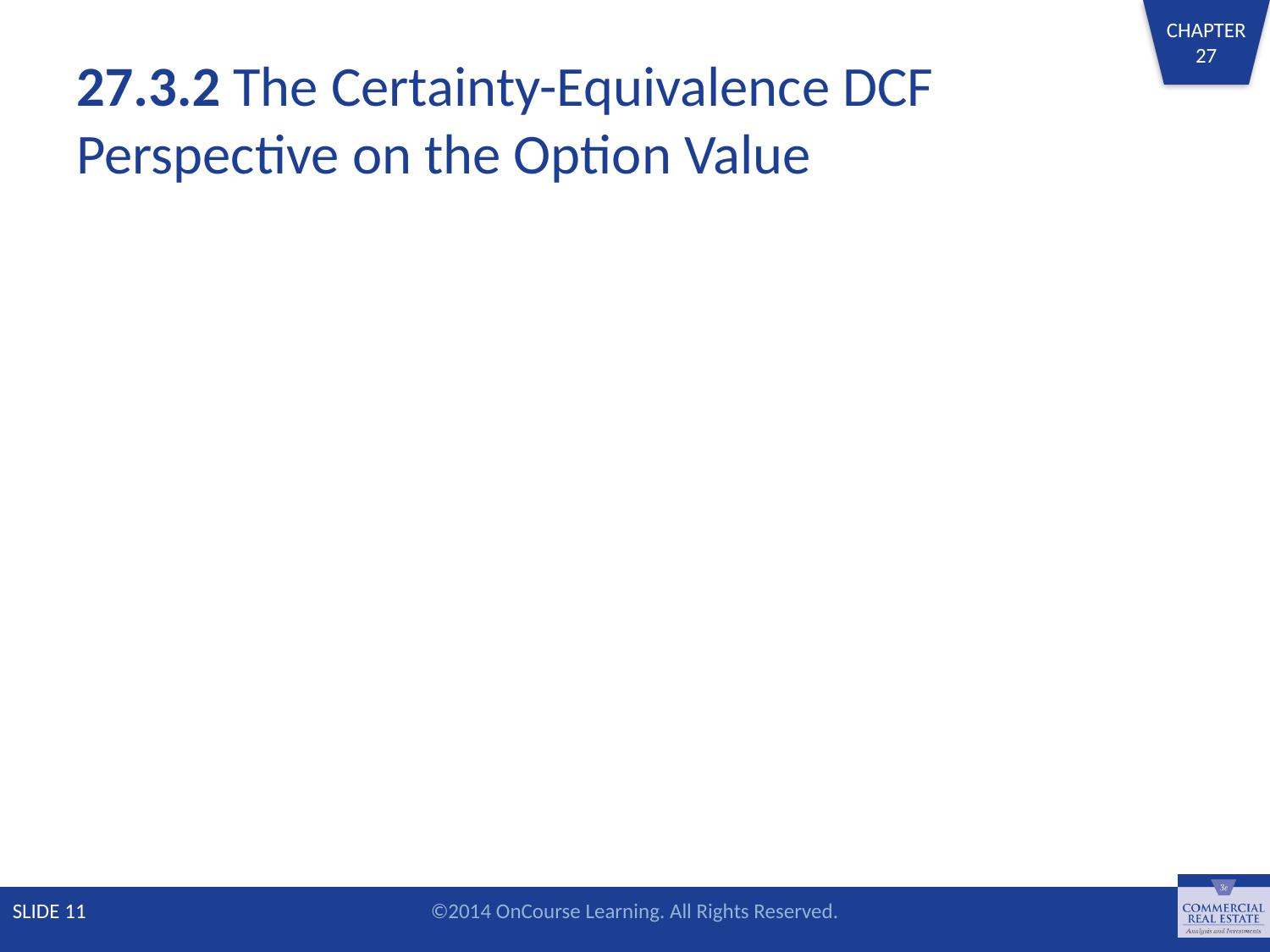

# 27.3.2 The Certainty-Equivalence DCF Perspective on the Option Value

SLIDE 11